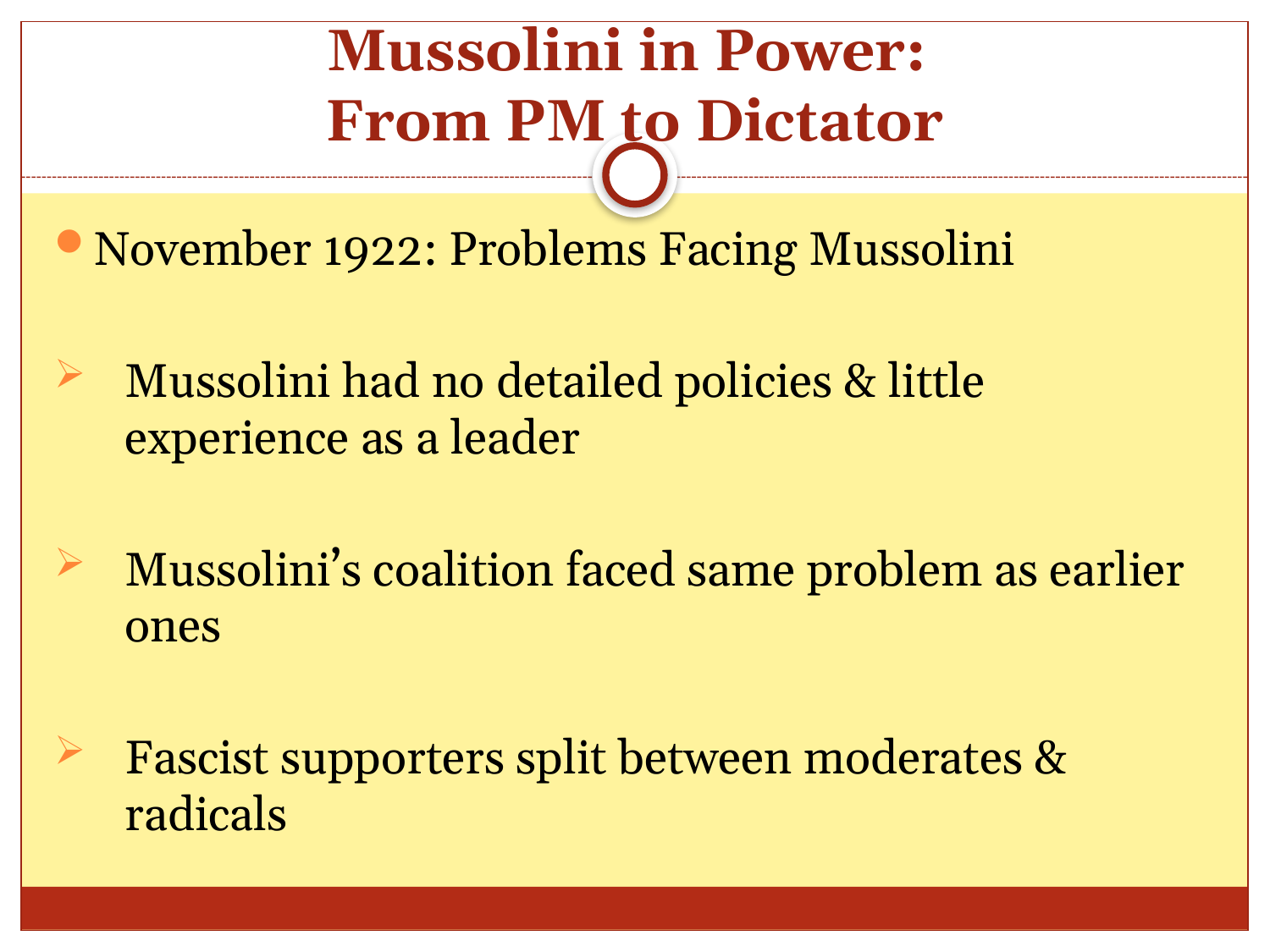

# Mussolini in Power: From PM to Dictator
November 1922: Problems Facing Mussolini

Mussolini had no detailed policies & little experience as a leader

Mussolini’s coalition faced same problem as earlier ones

Fascist supporters split between moderates & radicals